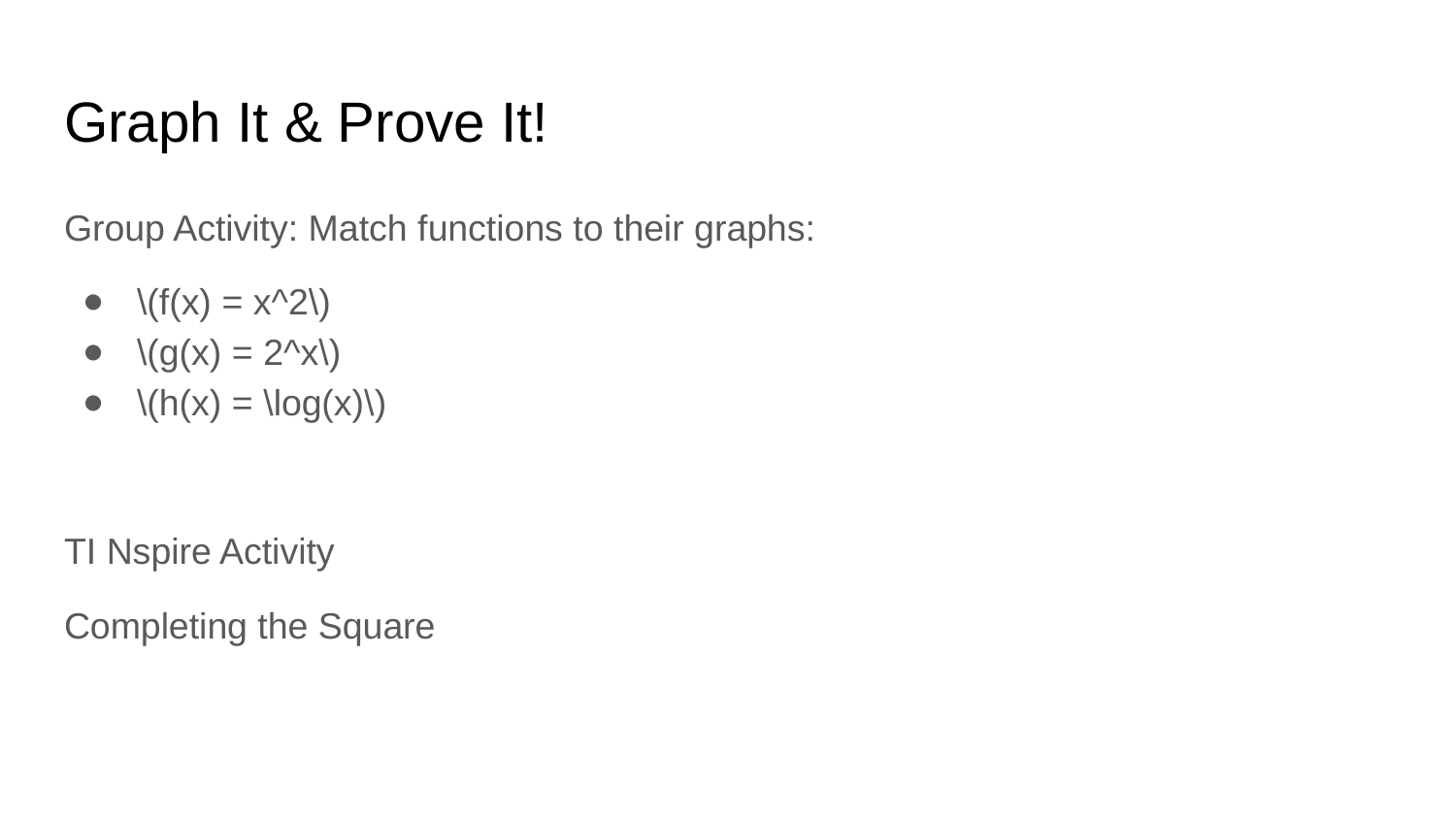

# Graph It & Prove It!
Group Activity: Match functions to their graphs:
\(f(x) = x^2\)
\(g(x) = 2^x\)
\(h(x) = \log(x)\)

TI Nspire Activity
Completing the Square